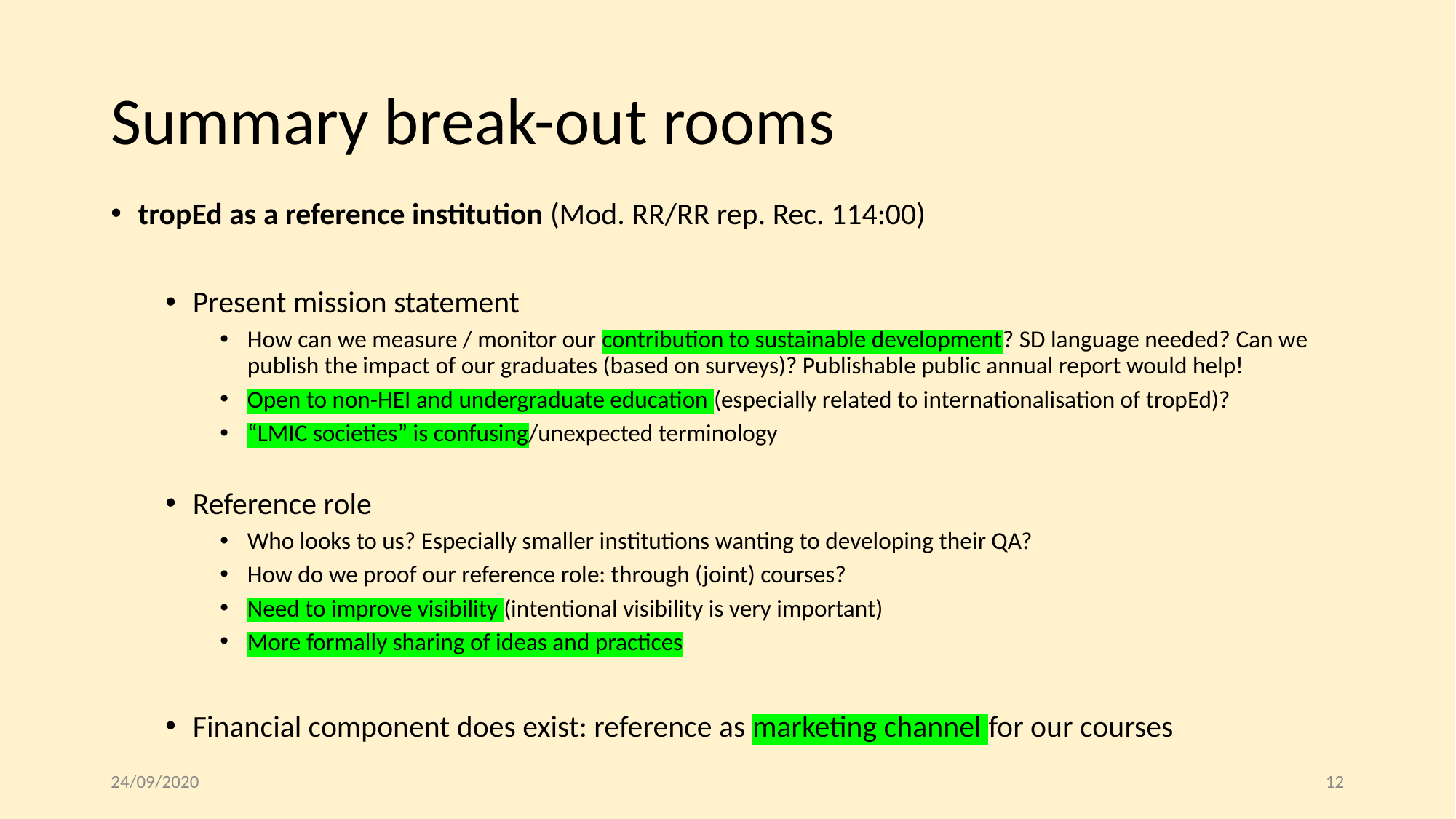

# Summary break-out rooms
tropEd as a reference institution (Mod. RR/RR rep. Rec. 114:00)

Present mission statement
How can we measure / monitor our contribution to sustainable development? SD language needed? Can we publish the impact of our graduates (based on surveys)? Publishable public annual report would help!
Open to non-HEI and undergraduate education (especially related to internationalisation of tropEd)?
“LMIC societies” is confusing/unexpected terminology

Reference role
Who looks to us? Especially smaller institutions wanting to developing their QA?
How do we proof our reference role: through (joint) courses?
Need to improve visibility (intentional visibility is very important)
More formally sharing of ideas and practices

Financial component does exist: reference as marketing channel for our courses

24/09/2020
12